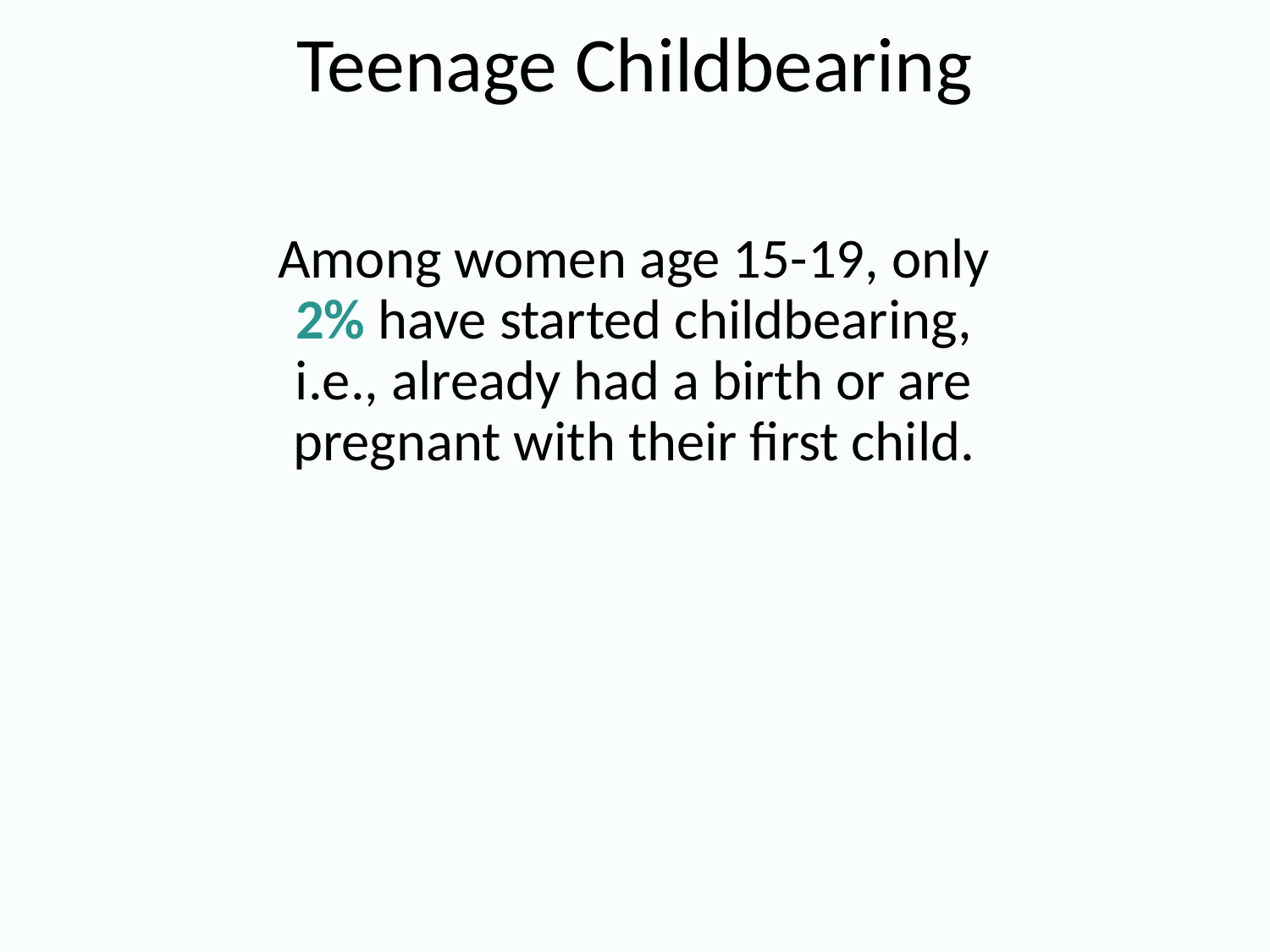

# Teenage Childbearing
Among women age 15-19, only 2% have started childbearing, i.e., already had a birth or are pregnant with their first child.